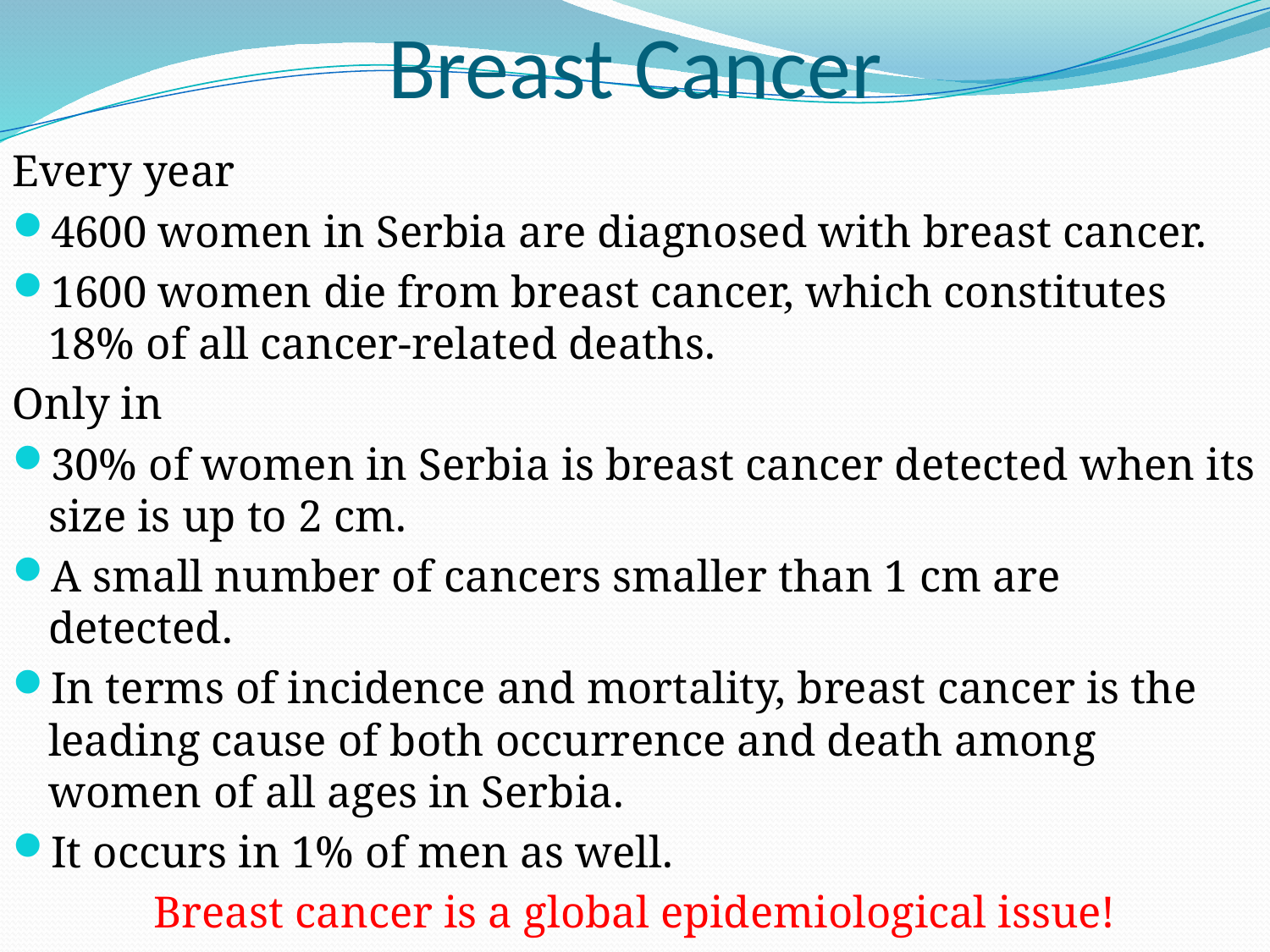

# Breast Cancer
Every year
4600 women in Serbia are diagnosed with breast cancer.
1600 women die from breast cancer, which constitutes 18% of all cancer-related deaths.
Only in
30% of women in Serbia is breast cancer detected when its size is up to 2 cm.
A small number of cancers smaller than 1 cm are detected.
In terms of incidence and mortality, breast cancer is the leading cause of both occurrence and death among women of all ages in Serbia.
It occurs in 1% of men as well.
Breast cancer is a global epidemiological issue!